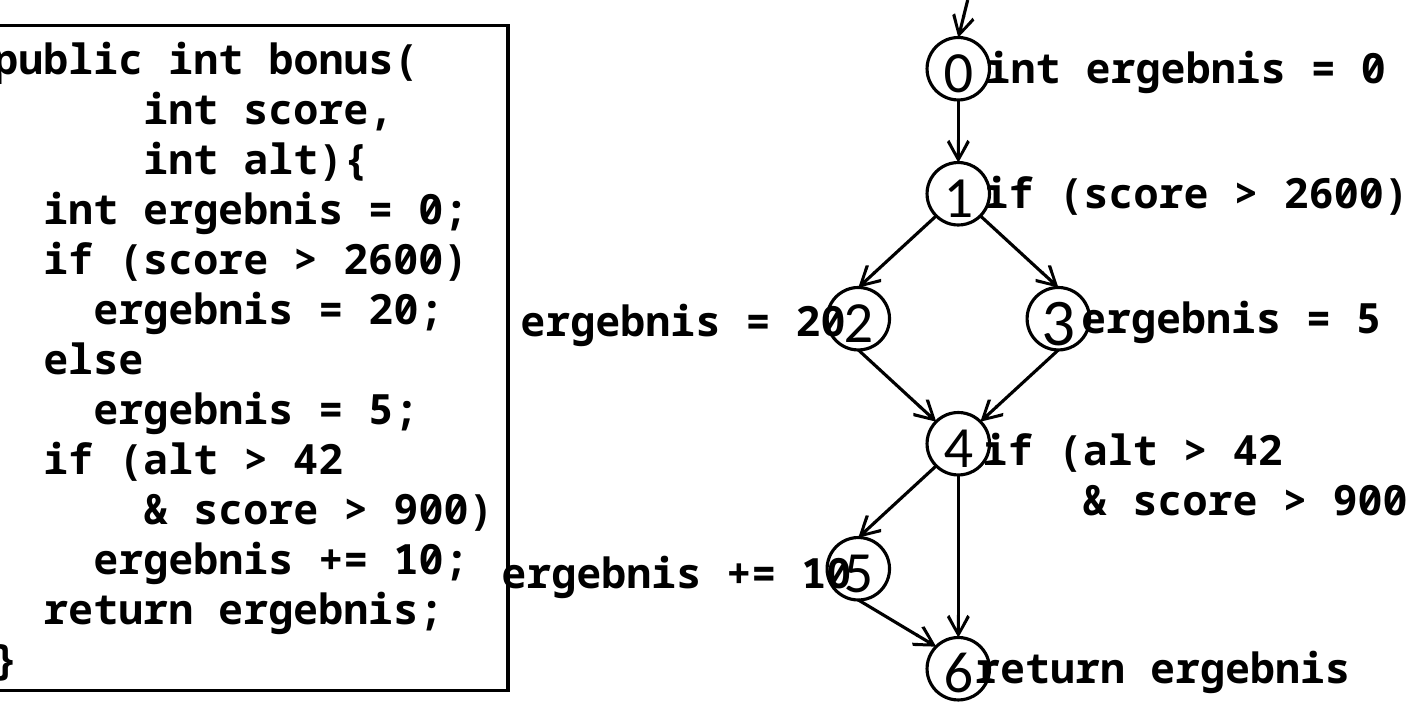

public int bonus(
      int score,
      int alt){
  int ergebnis = 0;
  if (score > 2600)
    ergebnis = 20;
  else
    ergebnis = 5;
  if (alt > 42
      & score > 900)
    ergebnis += 10;
  return ergebnis;
}
int ergebnis = 0
0
if (score > 2600)
1
ergebnis = 5
 ergebnis = 20
2
3
4
if (alt > 42
    & score > 900)
5
ergebnis += 10
return ergebnis
6